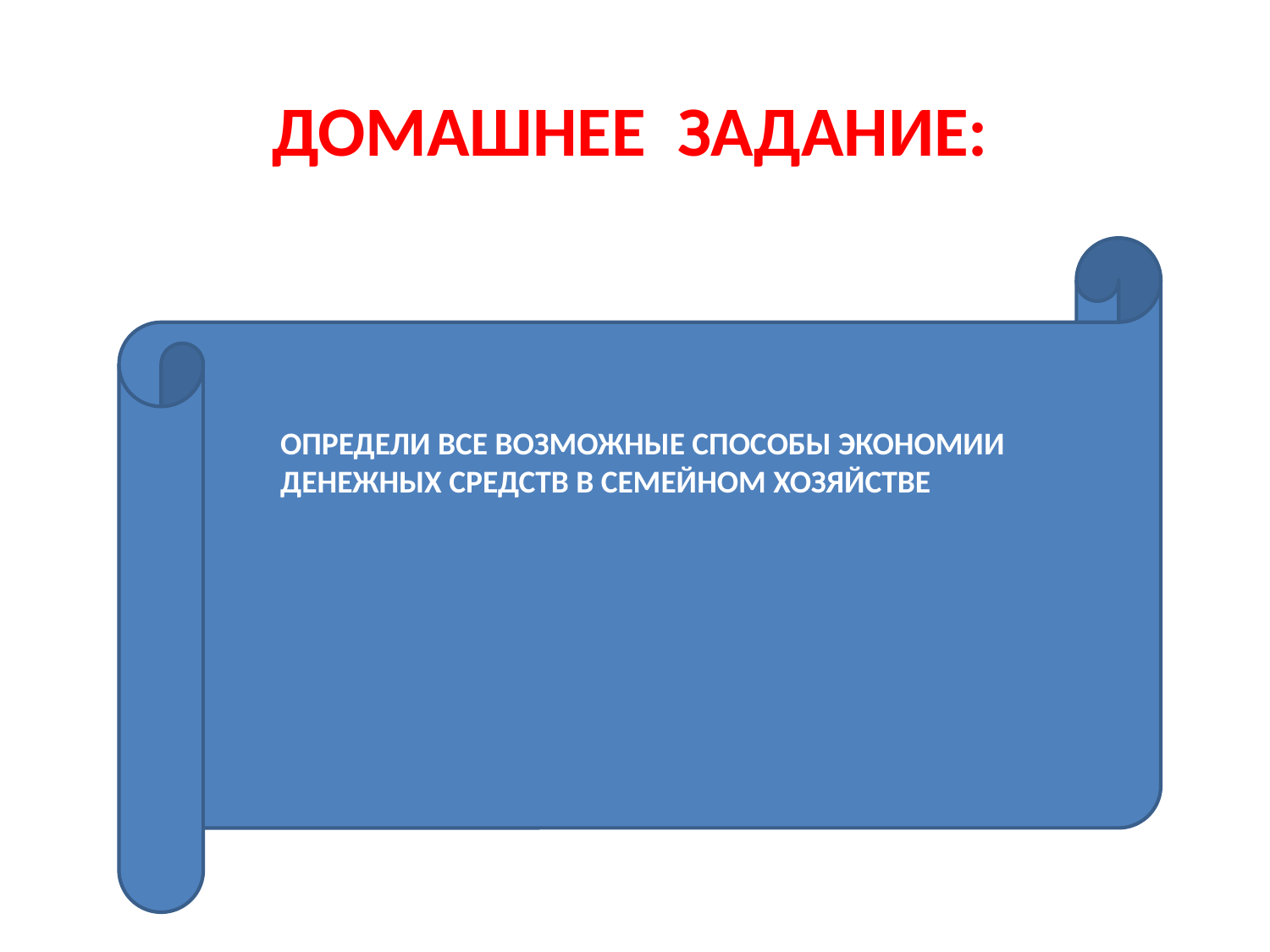

ДОМАШНЕЕ  ЗАДАНИЕ:

ОПРЕДЕЛИ ВСЕ ВОЗМОЖНЫЕ СПОСОБЫ ЭКОНОМИИ ДЕНЕЖНЫХ СРЕДСТВ В СЕМЕЙНОМ ХОЗЯЙСТВЕ